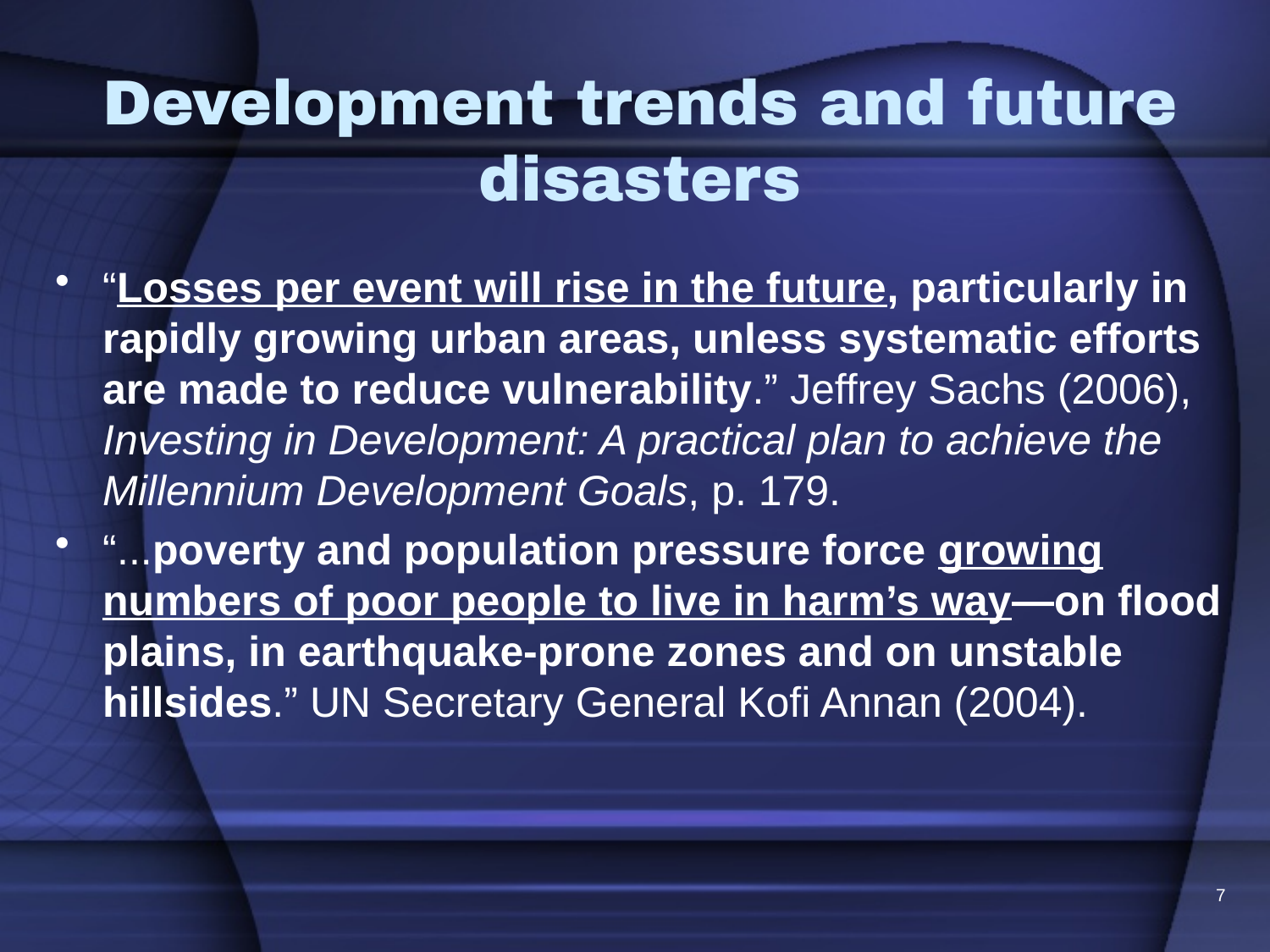

# Development trends and future disasters
“Losses per event will rise in the future, particularly in rapidly growing urban areas, unless systematic efforts are made to reduce vulnerability.” Jeffrey Sachs (2006), Investing in Development: A practical plan to achieve the Millennium Development Goals, p. 179.
“...poverty and population pressure force growing numbers of poor people to live in harm’s way—on flood plains, in earthquake-prone zones and on unstable hillsides.” UN Secretary General Kofi Annan (2004).
7